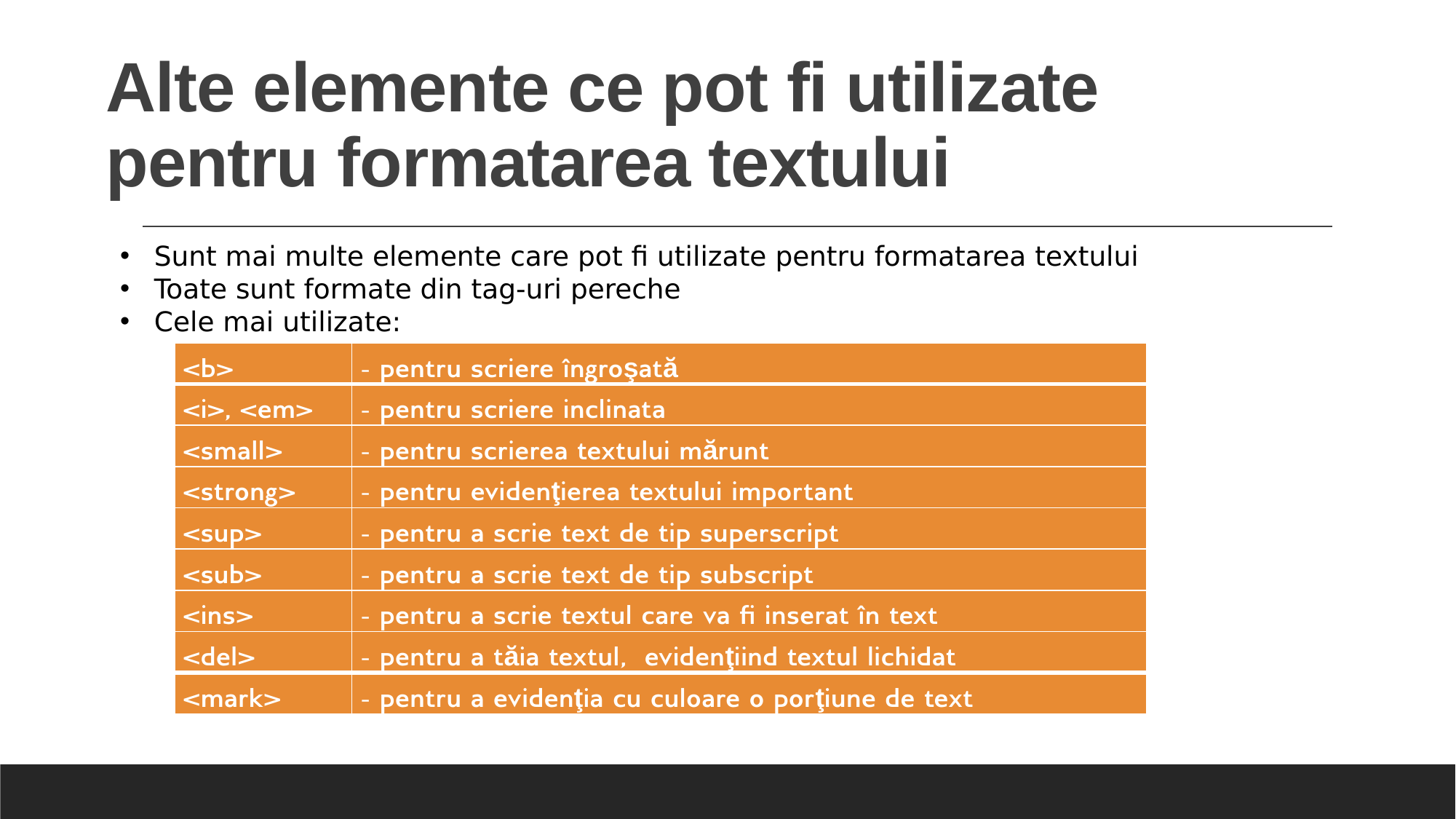

# Alte elemente ce pot fi utilizate pentru formatarea textului
Sunt mai multe elemente care pot fi utilizate pentru formatarea textului
Toate sunt formate din tag-uri pereche
Cele mai utilizate:
| <b> | - pentru scriere îngroşată |
| --- | --- |
| <i>, <em> | - pentru scriere inclinata |
| <small> | - pentru scrierea textului mărunt |
| <strong> | - pentru evidenţierea textului important |
| <sup> | - pentru a scrie text de tip superscript |
| <sub> | - pentru a scrie text de tip subscript |
| <ins> | - pentru a scrie textul care va fi inserat în text |
| <del> | - pentru a tăia textul, evidenţiind textul lichidat |
| <mark> | - pentru a evidenţia cu culoare o porţiune de text |